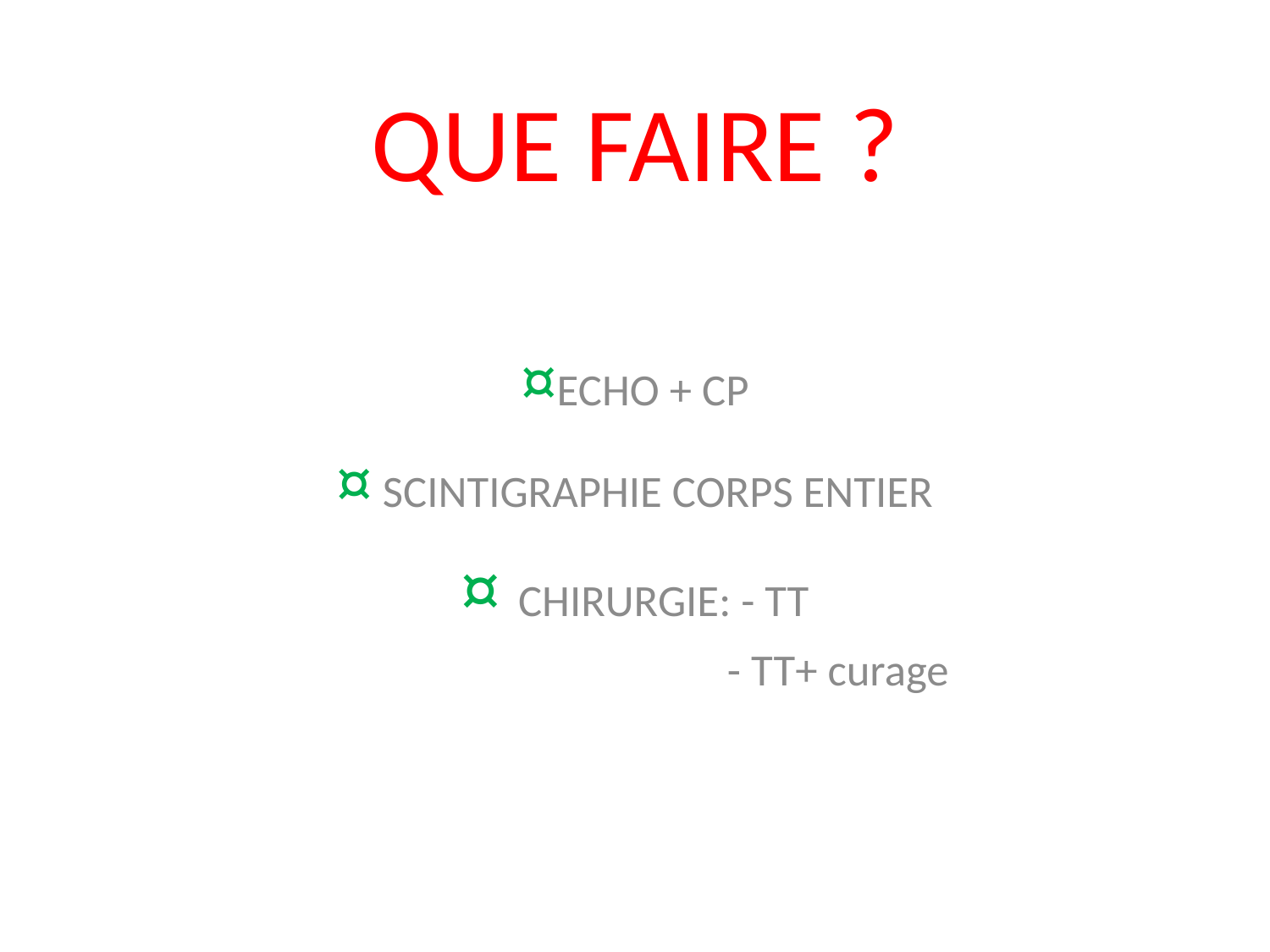

# QUE FAIRE ?
¤ECHO + CP
¤ SCINTIGRAPHIE CORPS ENTIER
¤ CHIRURGIE: - TT
                                        - TT+ curage